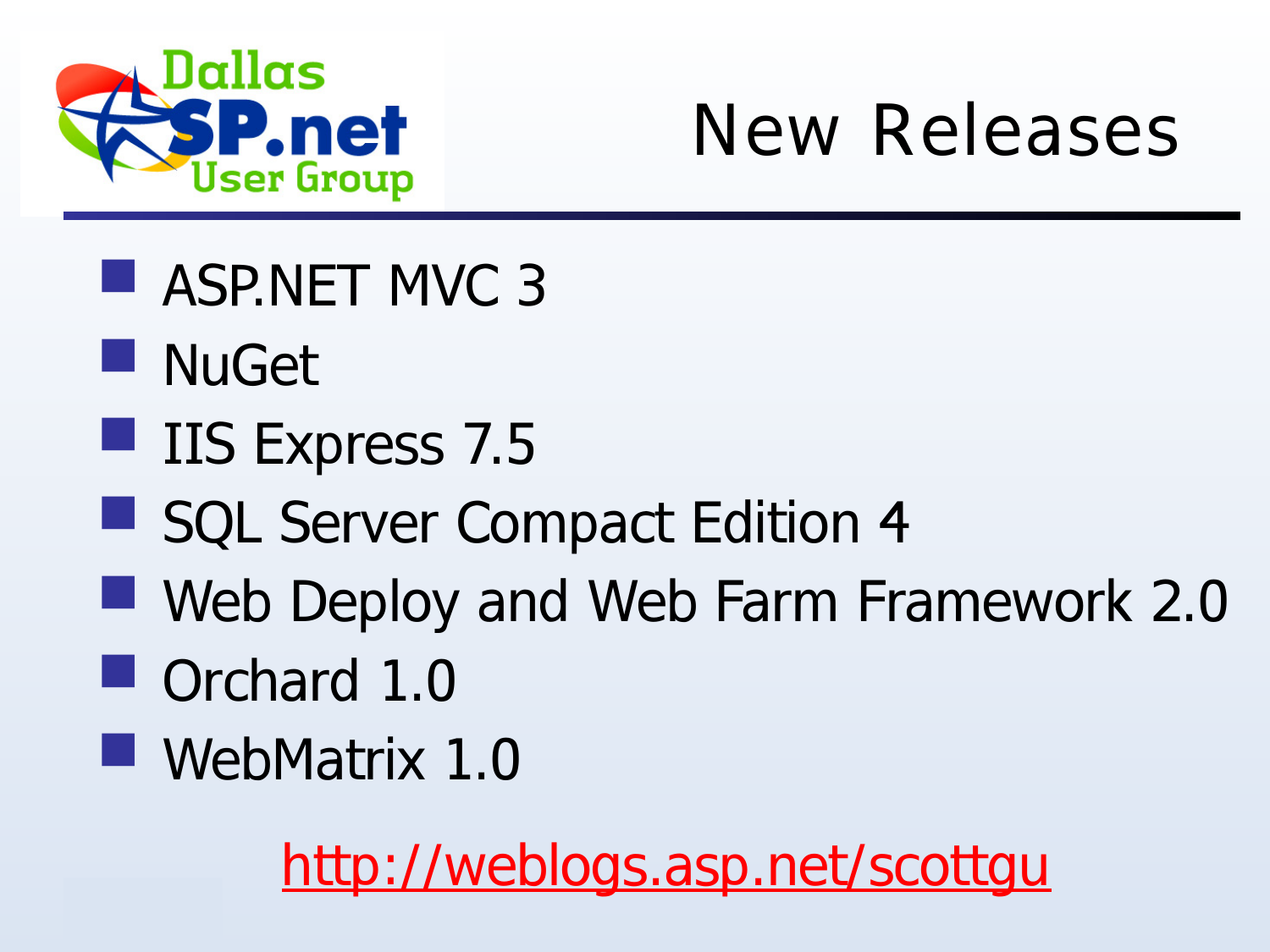

New Releases

 ASP.NET MVC 3
 NuGet
 IIS Express 7.5
 SQL Server Compact Edition 4
 Web Deploy and Web Farm Framework 2.0
 Orchard 1.0
 WebMatrix 1.0

http://weblogs.asp.net/scottgu
2/24/2009